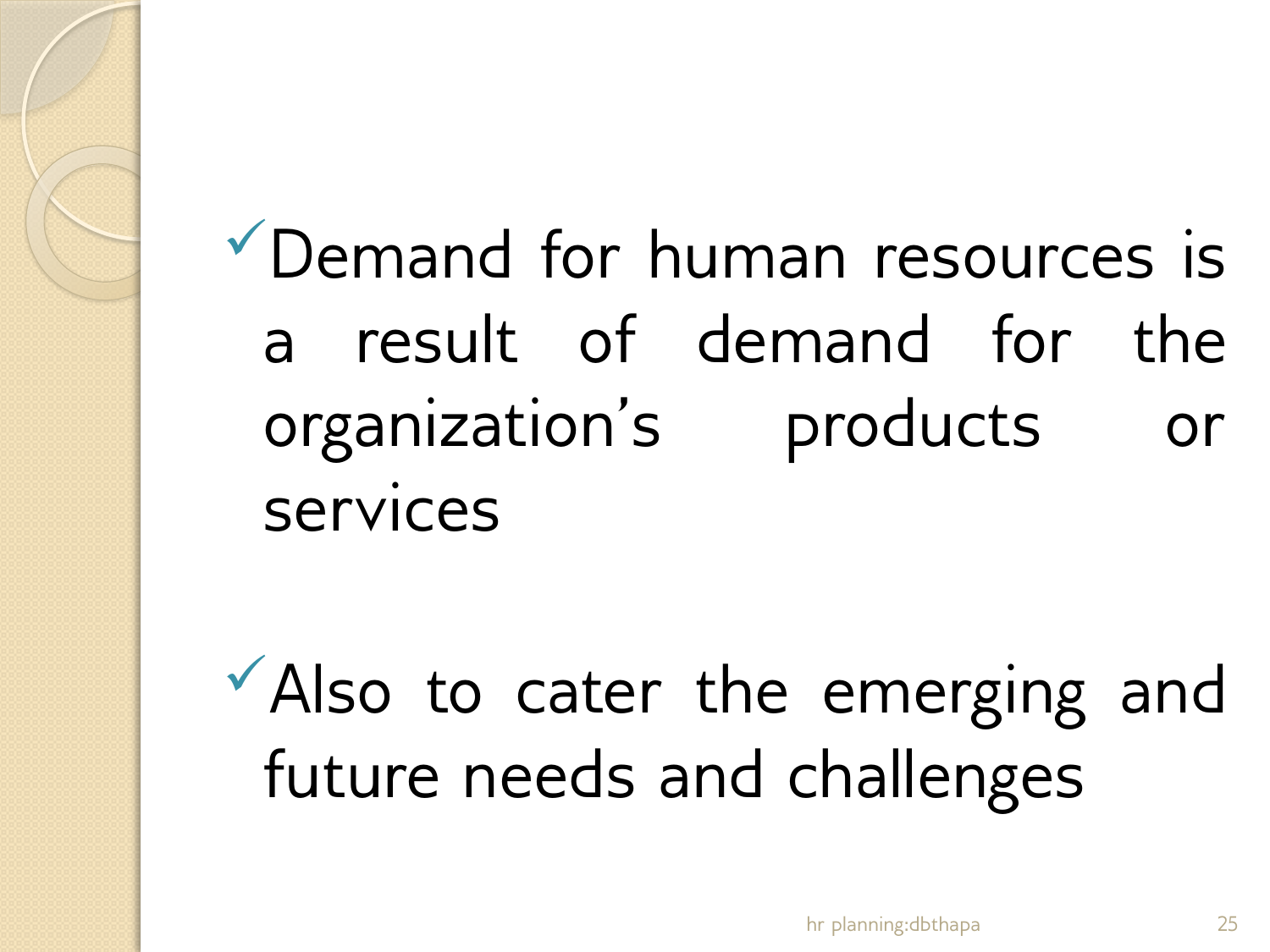

#
Demand for human resources is a result of demand for the organization’s products or services

Also to cater the emerging and future needs and challenges

hr planning:dbthapa
25